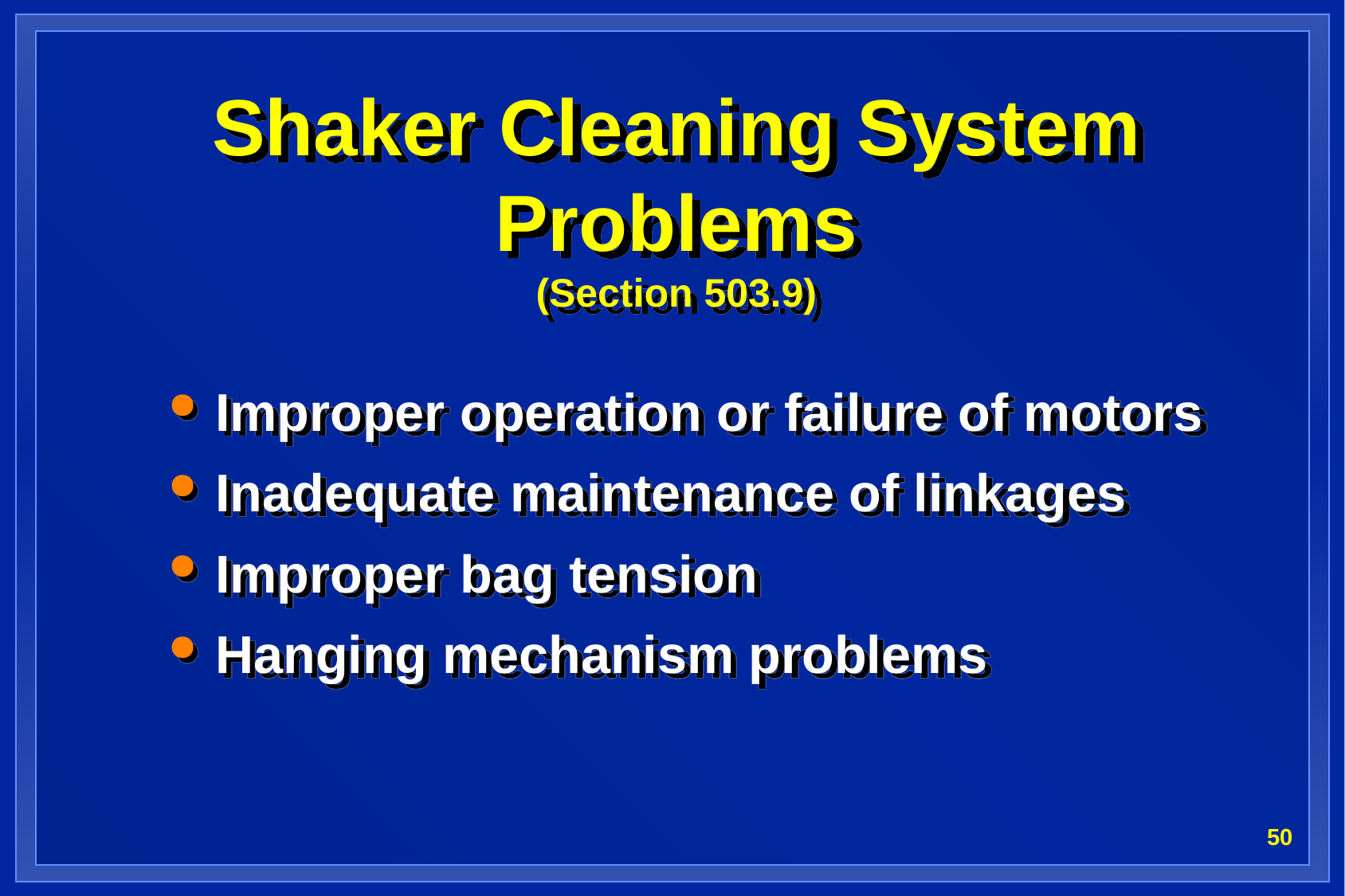

# Shaker Cleaning System Problems (Section 503.9)
Improper operation or failure of motors
Inadequate maintenance of linkages
Improper bag tension
Hanging mechanism problems
50